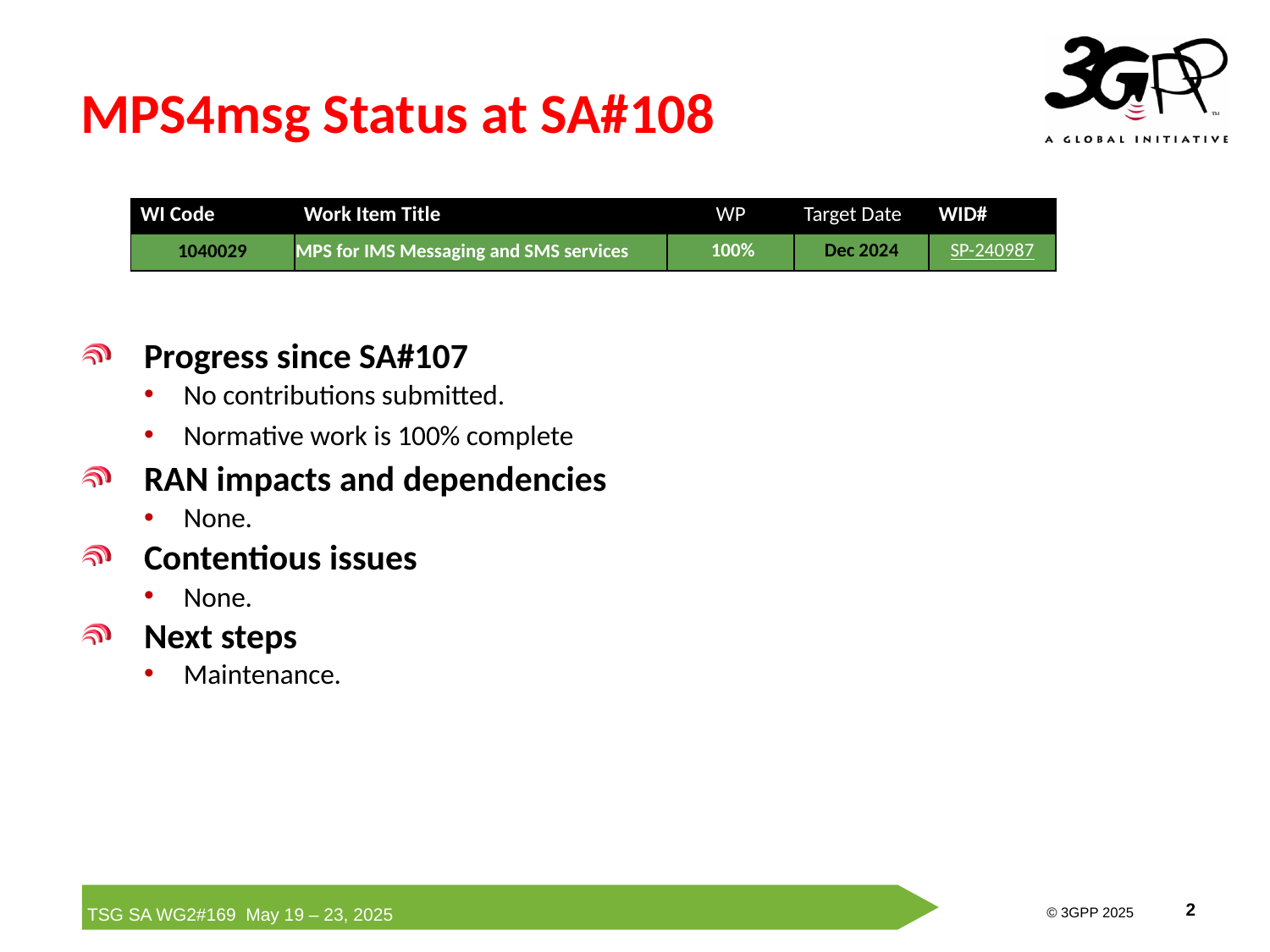

# MPS4msg Status at SA#108
| WI Code | Work Item Title | WP | Target Date | WID# |
| --- | --- | --- | --- | --- |
| 1040029 | MPS for IMS Messaging and SMS services | 100% | Dec 2024 | SP-240987 |
Progress since SA#107
No contributions submitted.
Normative work is 100% complete
RAN impacts and dependencies
None.
Contentious issues
None.
Next steps
Maintenance.